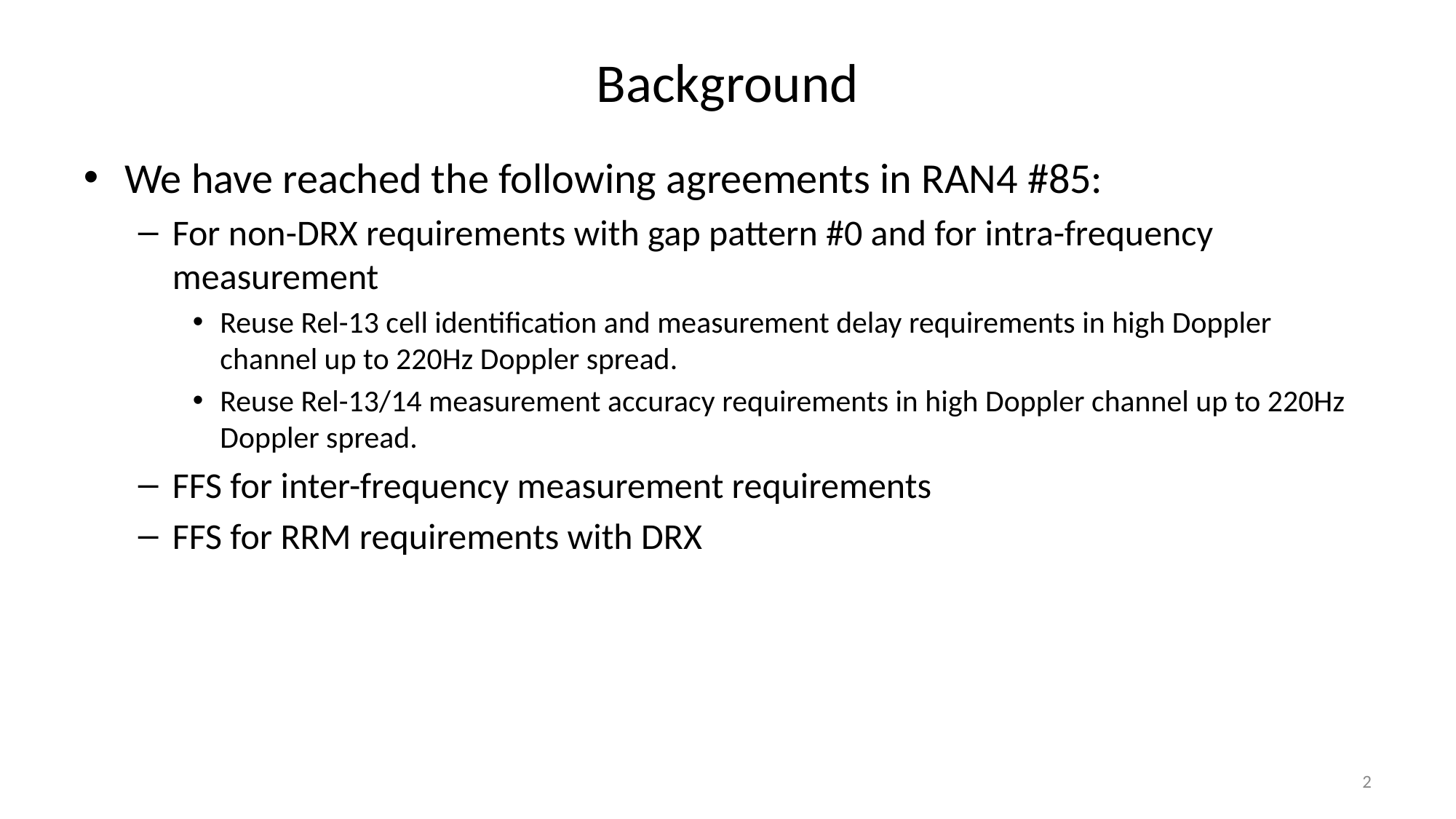

# Background
We have reached the following agreements in RAN4 #85:
For non-DRX requirements with gap pattern #0 and for intra-frequency measurement
Reuse Rel-13 cell identification and measurement delay requirements in high Doppler channel up to 220Hz Doppler spread.
Reuse Rel-13/14 measurement accuracy requirements in high Doppler channel up to 220Hz Doppler spread.
FFS for inter-frequency measurement requirements
FFS for RRM requirements with DRX

2